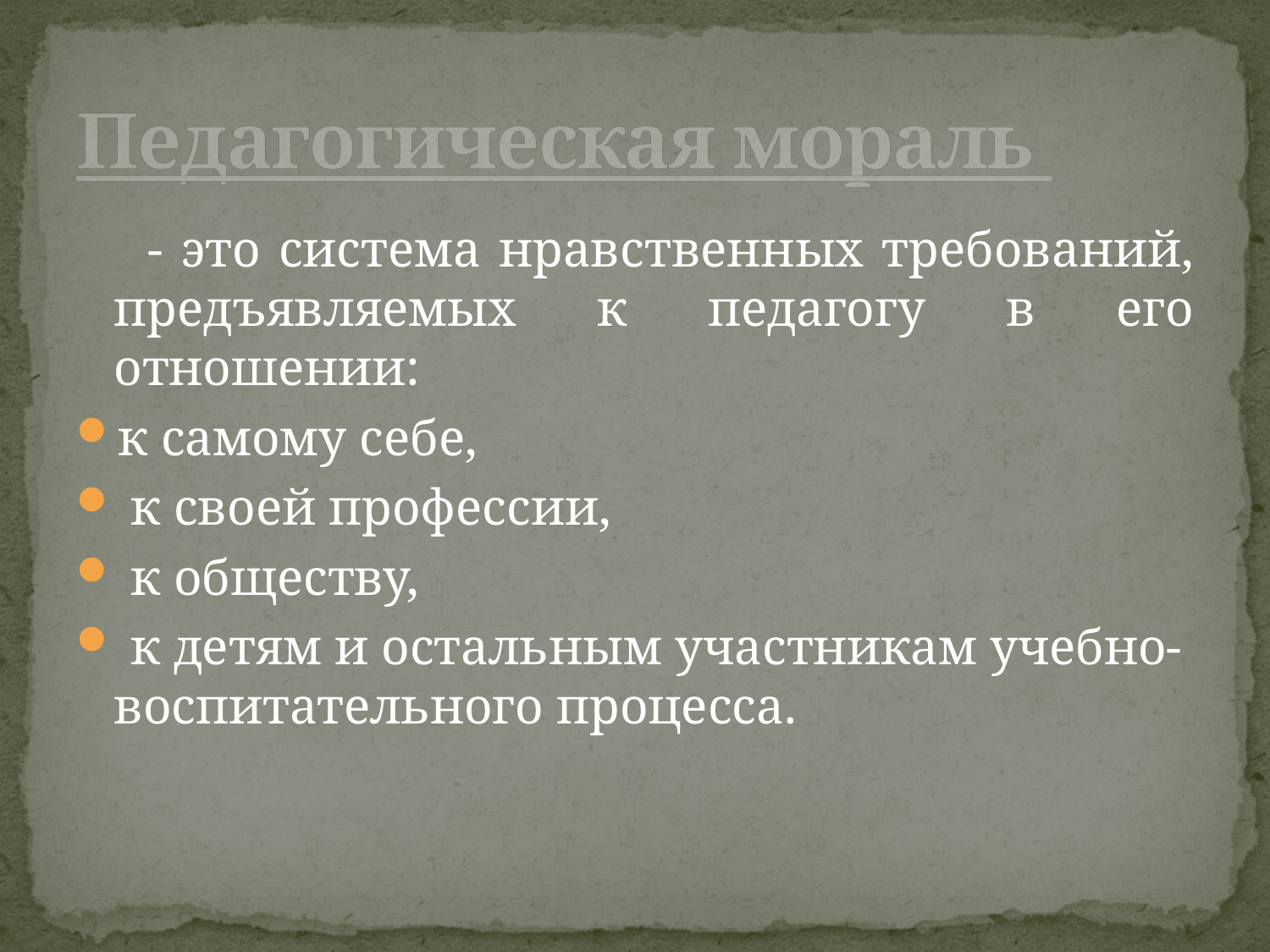

# Педагогическая мораль
    - это система нравственных требований, предъявляемых к педагогу в его отношении:
к самому себе,
 к своей профессии,
 к обществу,
 к детям и остальным участникам учебно-воспитательного процесса.